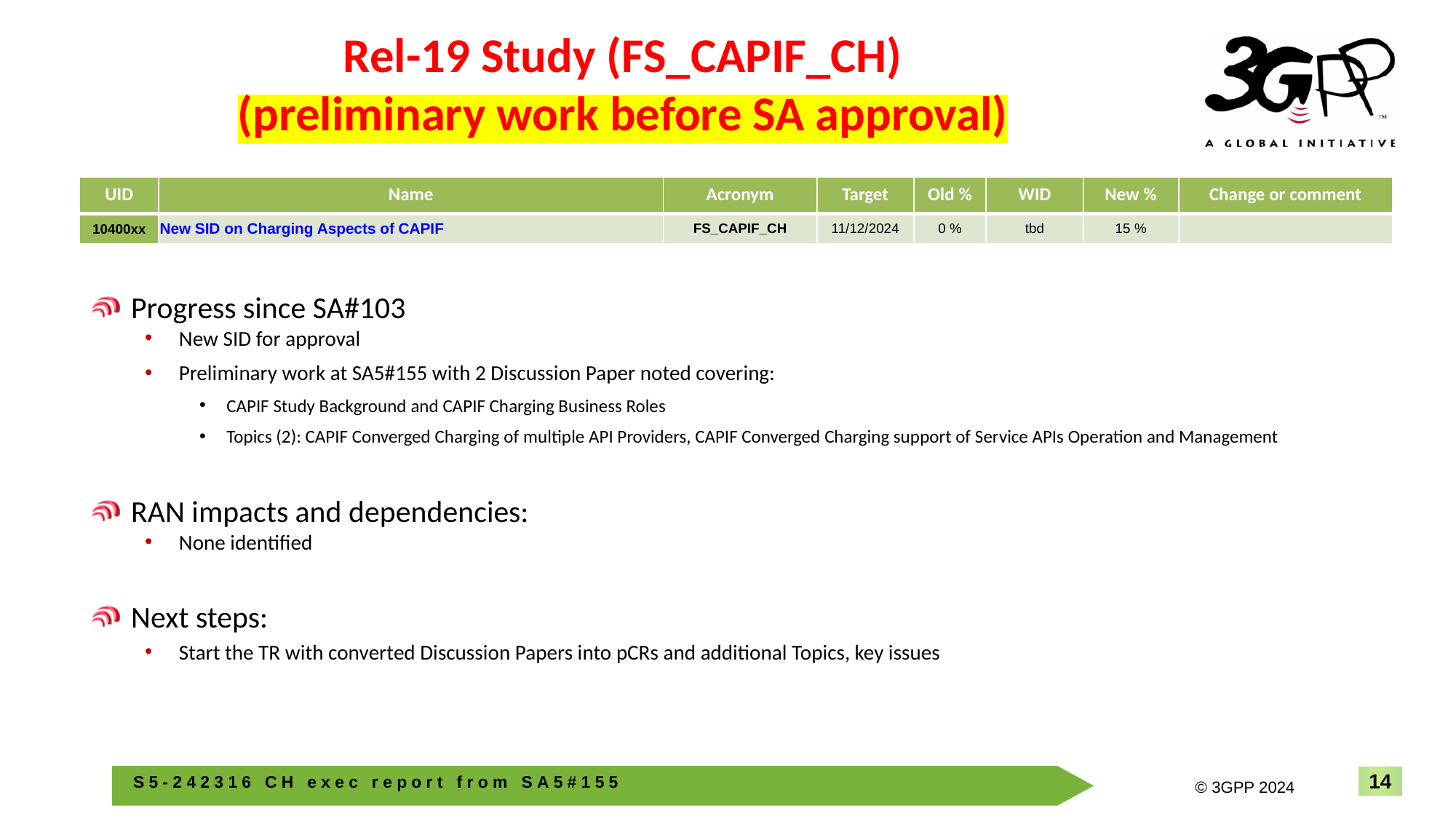

# Rel-19 Study (FS_CAPIF_CH) (preliminary work before SA approval)
| UID | Name | Acronym | Target | Old % | WID | New % | Change or comment |
| --- | --- | --- | --- | --- | --- | --- | --- |
| 10400xx | New SID on Charging Aspects of CAPIF | FS\_CAPIF\_CH | 11/12/2024 | 0 % | tbd | 15 % |  |
Progress since SA#103
New SID for approval
Preliminary work at SA5#155 with 2 Discussion Paper noted covering:
CAPIF Study Background and CAPIF Charging Business Roles
Topics (2): CAPIF Converged Charging of multiple API Providers, CAPIF Converged Charging support of Service APIs Operation and Management

RAN impacts and dependencies:
None identified

Next steps:
Start the TR with converted Discussion Papers into pCRs and additional Topics, key issues